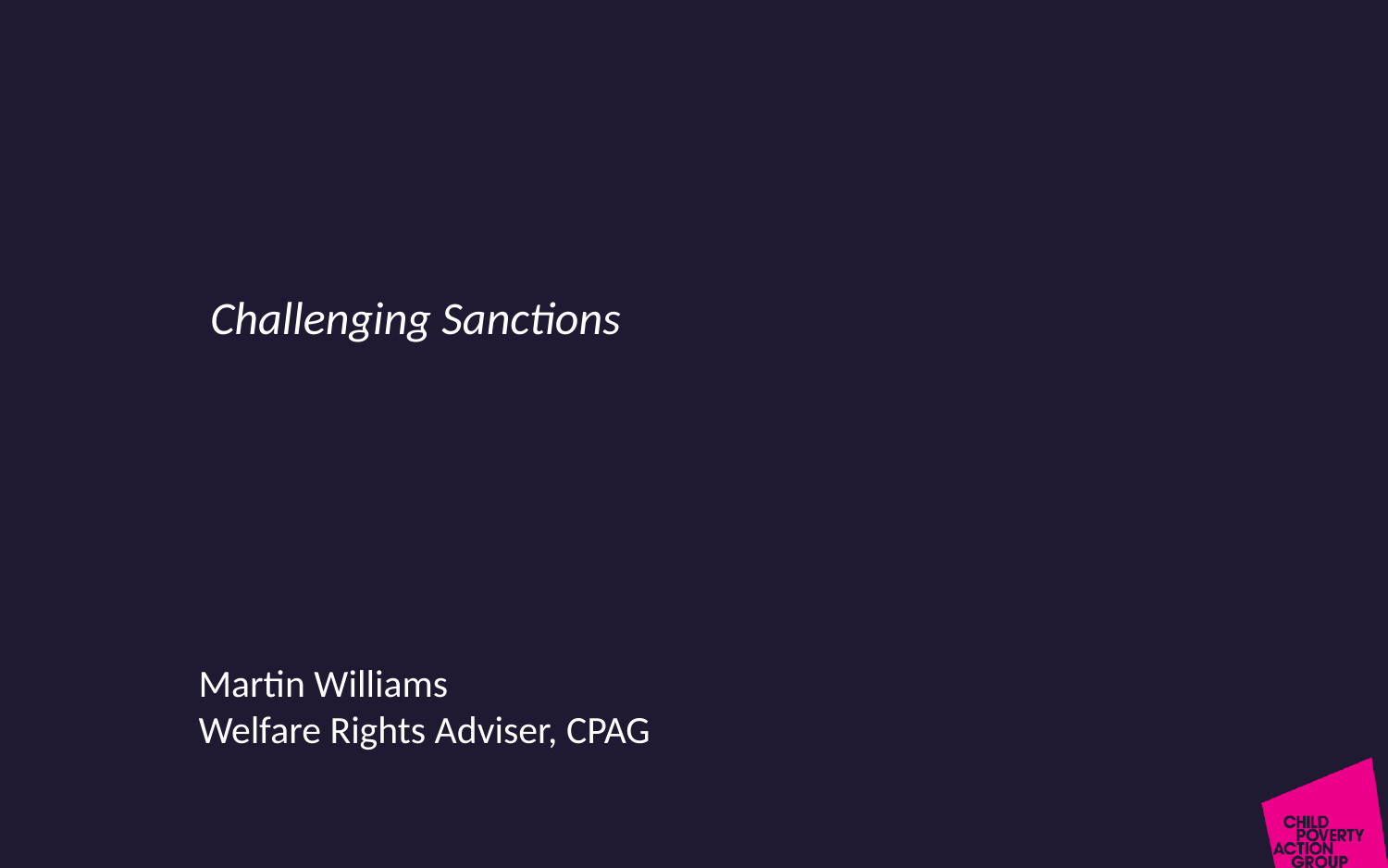

Challenging Sanctions
Martin Williams
Welfare Rights Adviser, CPAG